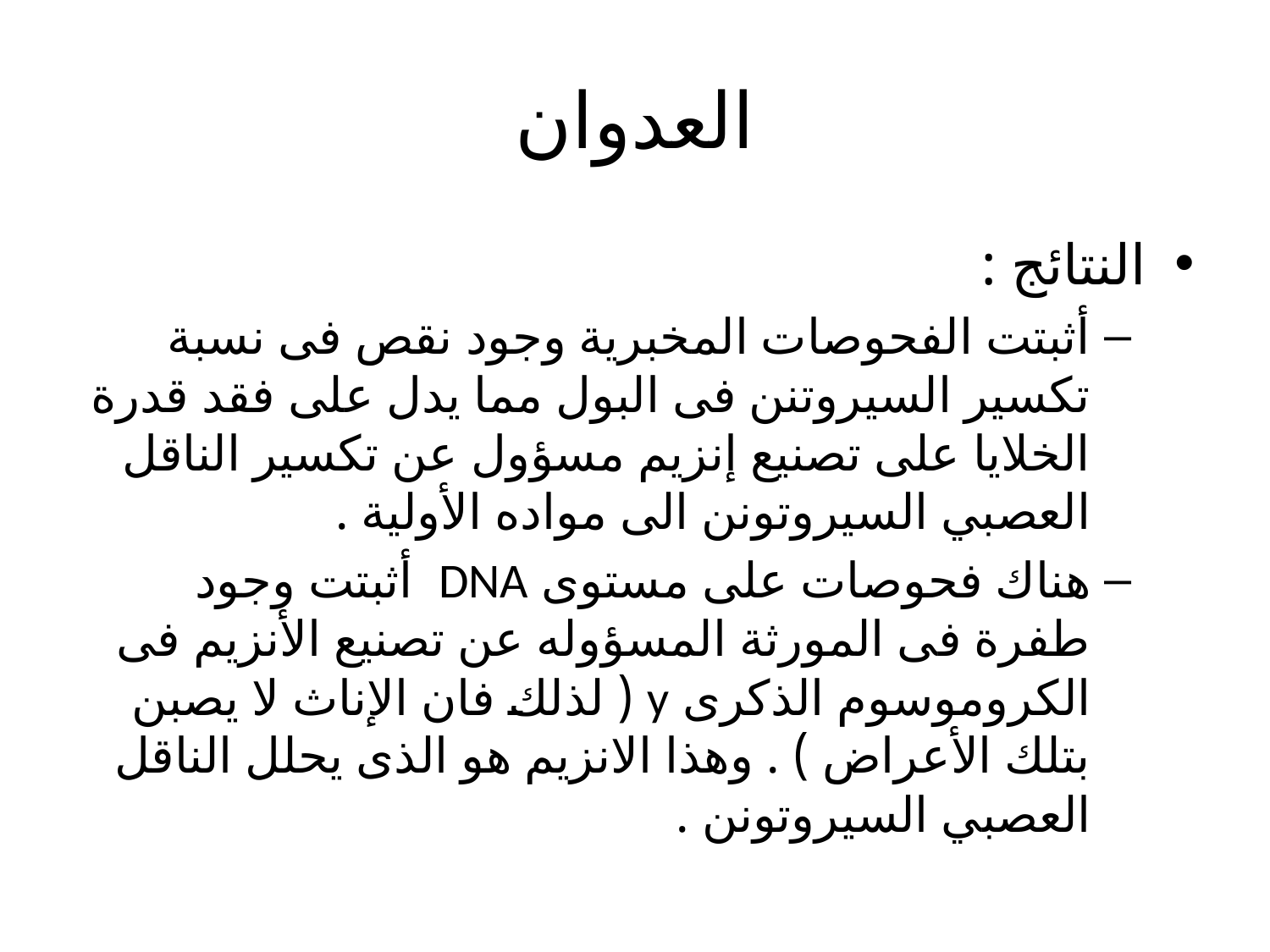

# العدوان
النتائج :
أثبتت الفحوصات المخبرية وجود نقص فى نسبة تكسير السيروتنن فى البول مما يدل على فقد قدرة الخلايا على تصنيع إنزيم مسؤول عن تكسير الناقل العصبي السيروتونن الى مواده الأولية .
هناك فحوصات على مستوى DNA  أثبتت وجود طفرة فى المورثة المسؤوله عن تصنيع الأنزيم فى الكروموسوم الذكرى y ( لذلك فان الإناث لا يصبن بتلك الأعراض ) . وهذا الانزيم هو الذى يحلل الناقل العصبي السيروتونن .